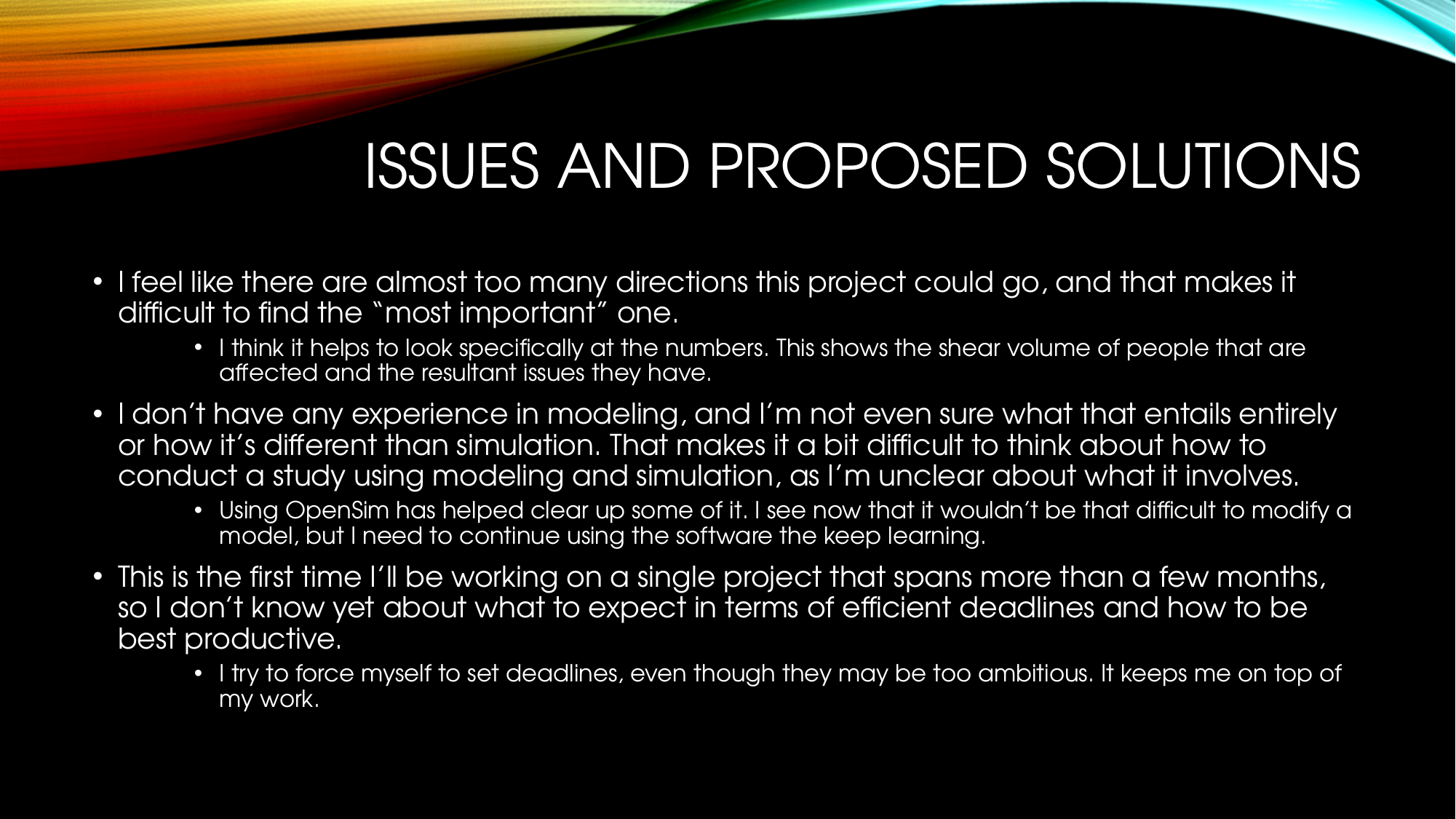

# Issues and proposed solutions
I feel like there are almost too many directions this project could go, and that makes it difficult to find the “most important” one.
I think it helps to look specifically at the numbers. This shows the shear volume of people that are affected and the resultant issues they have.
I don’t have any experience in modeling, and I’m not even sure what that entails entirely or how it’s different than simulation. That makes it a bit difficult to think about how to conduct a study using modeling and simulation, as I’m unclear about what it involves.
Using OpenSim has helped clear up some of it. I see now that it wouldn’t be that difficult to modify a model, but I need to continue using the software the keep learning.
This is the first time I’ll be working on a single project that spans more than a few months, so I don’t know yet about what to expect in terms of efficient deadlines and how to be best productive.
I try to force myself to set deadlines, even though they may be too ambitious. It keeps me on top of my work.